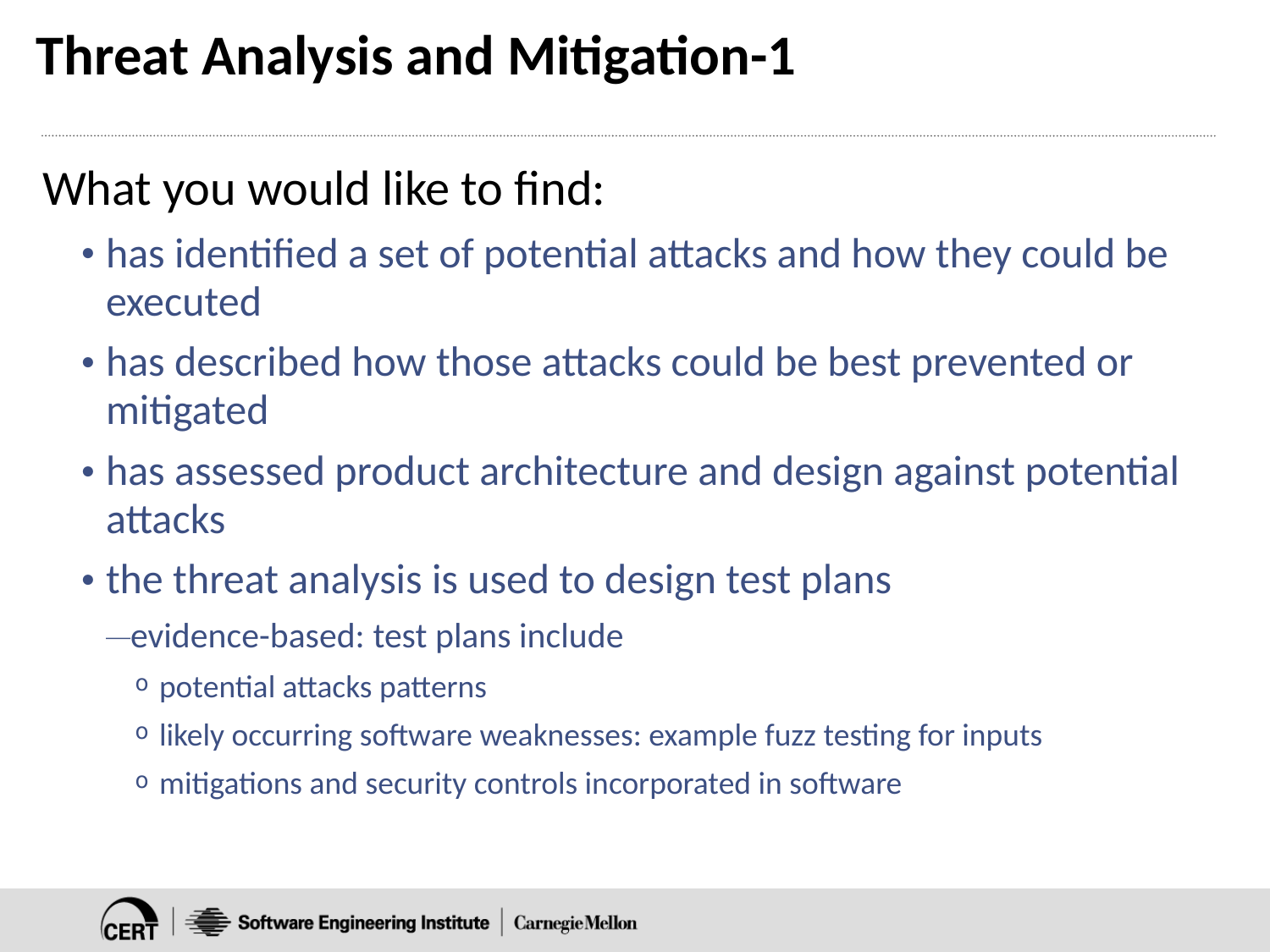

# Threat Analysis and Mitigation-1
What you would like to find:
has identified a set of potential attacks and how they could be executed
has described how those attacks could be best prevented or mitigated
has assessed product architecture and design against potential attacks
the threat analysis is used to design test plans
evidence-based: test plans include
potential attacks patterns
likely occurring software weaknesses: example fuzz testing for inputs
mitigations and security controls incorporated in software